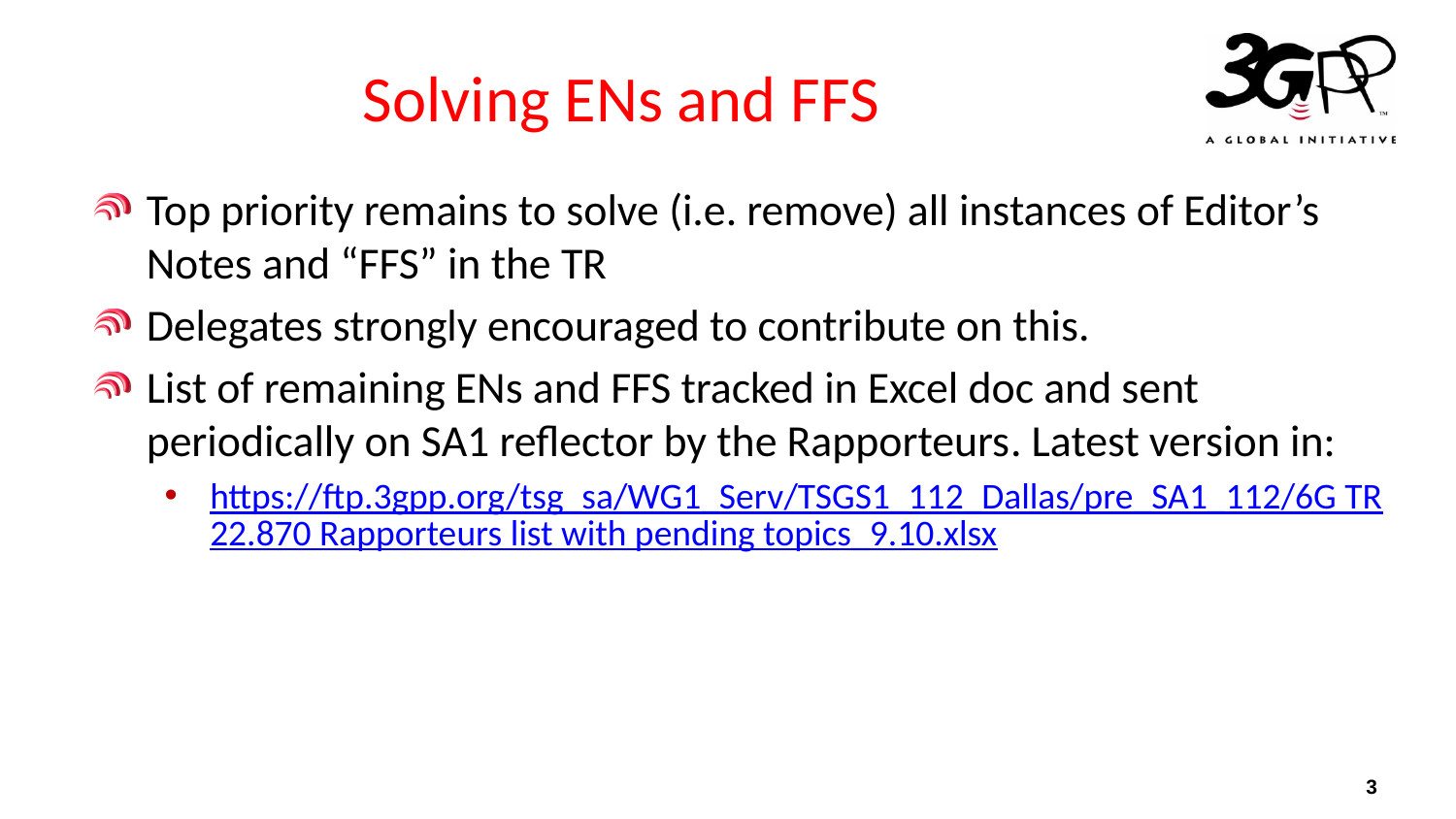

# Solving ENs and FFS
Top priority remains to solve (i.e. remove) all instances of Editor’s Notes and “FFS” in the TR
Delegates strongly encouraged to contribute on this.
List of remaining ENs and FFS tracked in Excel doc and sent periodically on SA1 reflector by the Rapporteurs. Latest version in:
https://ftp.3gpp.org/tsg_sa/WG1_Serv/TSGS1_112_Dallas/pre_SA1_112/6G TR22.870 Rapporteurs list with pending topics_9.10.xlsx